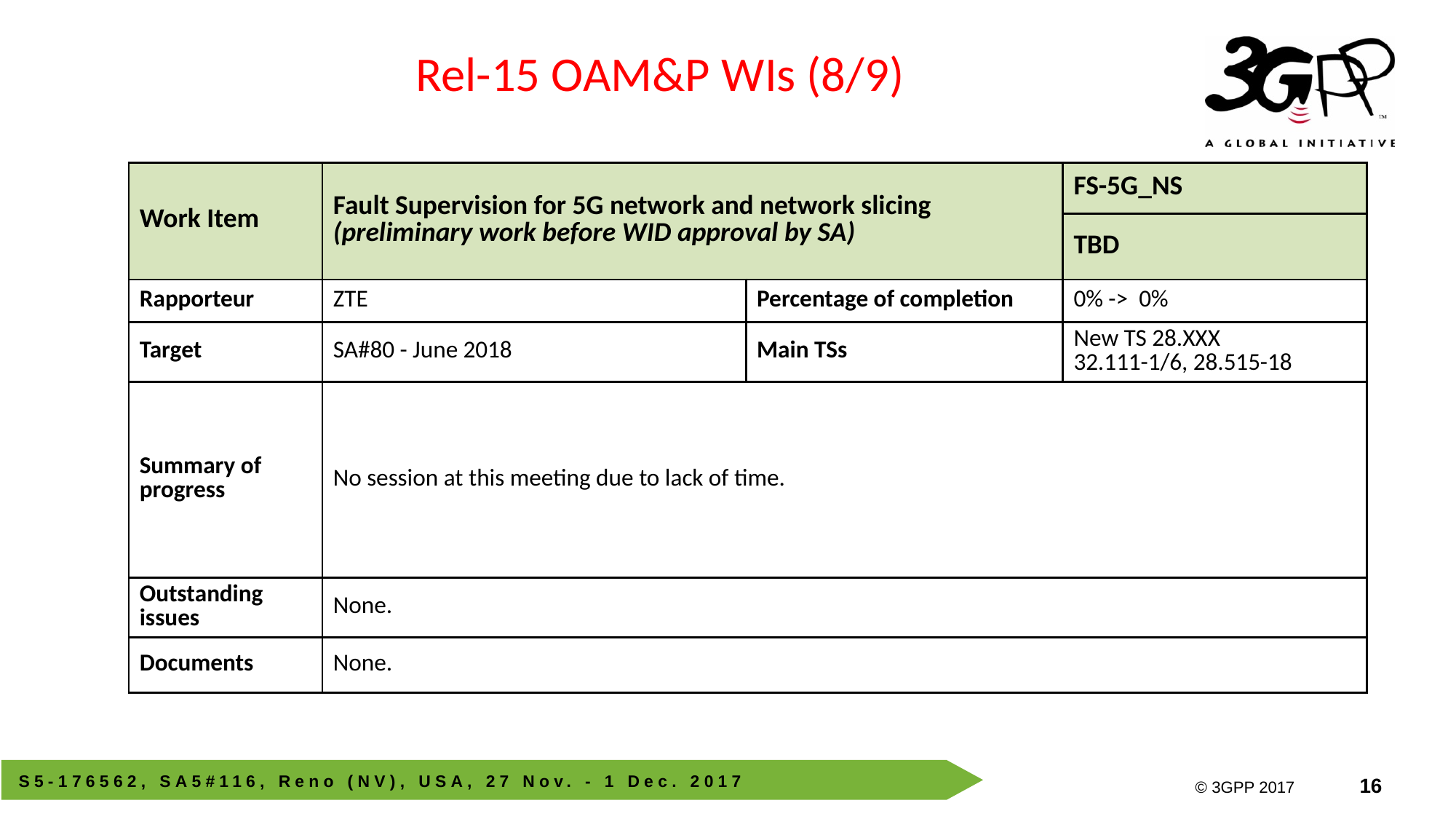

Rel-15 OAM&P WIs (8/9)
| Work Item | Fault Supervision for 5G network and network slicing (preliminary work before WID approval by SA) |  | FS-5G\_NS |
| --- | --- | --- | --- |
|  |  |  | TBD |
| Rapporteur | ZTE | Percentage of completion | 0% -> 0% |
| Target | SA#80 - June 2018 | Main TSs | New TS 28.XXX 32.111-1/6, 28.515-18 |
| Summary of progress | No session at this meeting due to lack of time. |  |  |
| Outstanding issues | None. |  |  |
| Documents | None. |  |  |